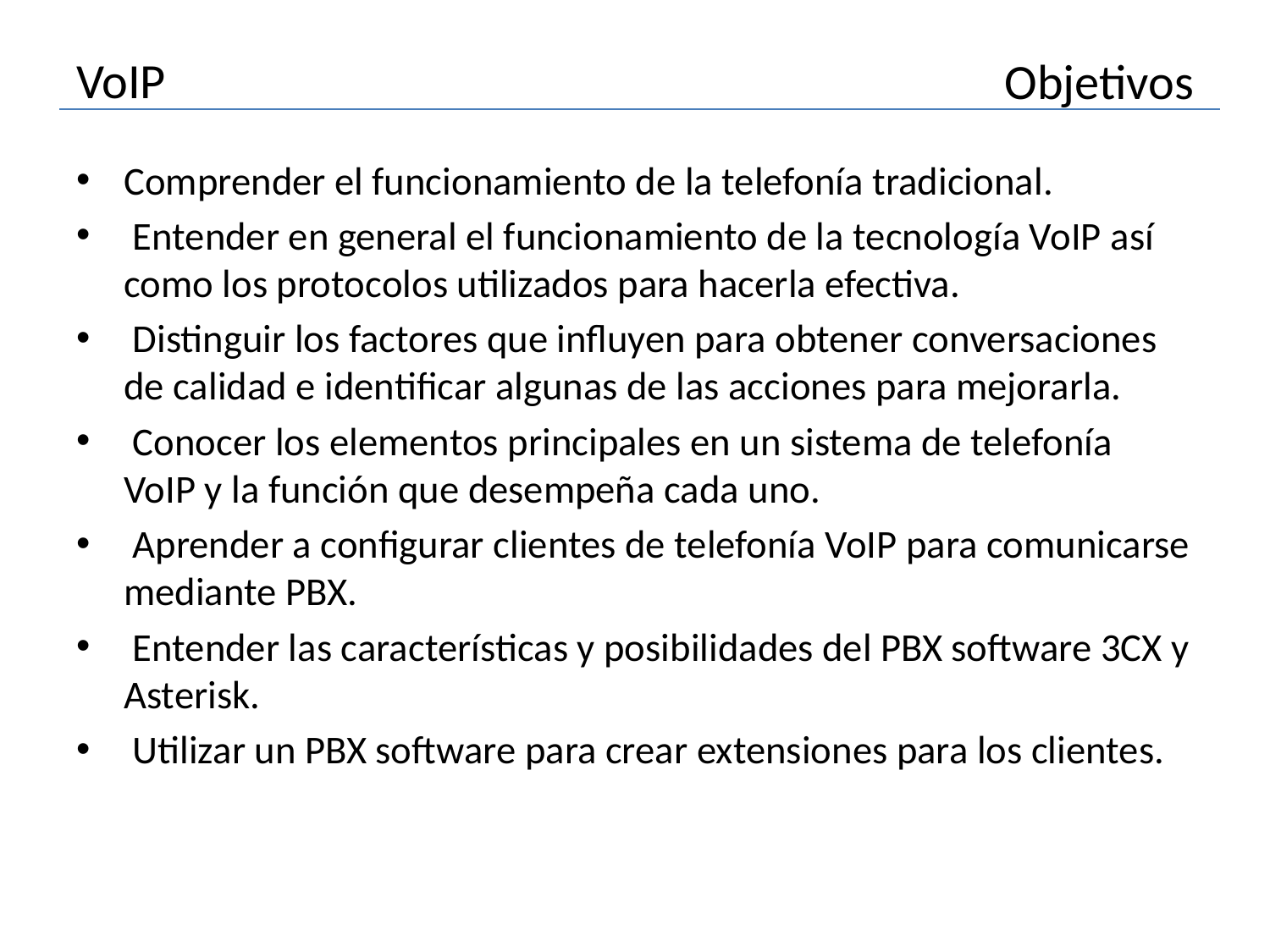

# VoIP
Objetivos
Comprender el funcionamiento de la telefonía tradicional.
 Entender en general el funcionamiento de la tecnología VoIP así como los protocolos utilizados para hacerla efectiva.
 Distinguir los factores que influyen para obtener conversaciones de calidad e identificar algunas de las acciones para mejorarla.
 Conocer los elementos principales en un sistema de telefonía VoIP y la función que desempeña cada uno.
 Aprender a configurar clientes de telefonía VoIP para comunicarse mediante PBX.
 Entender las características y posibilidades del PBX software 3CX y Asterisk.
 Utilizar un PBX software para crear extensiones para los clientes.